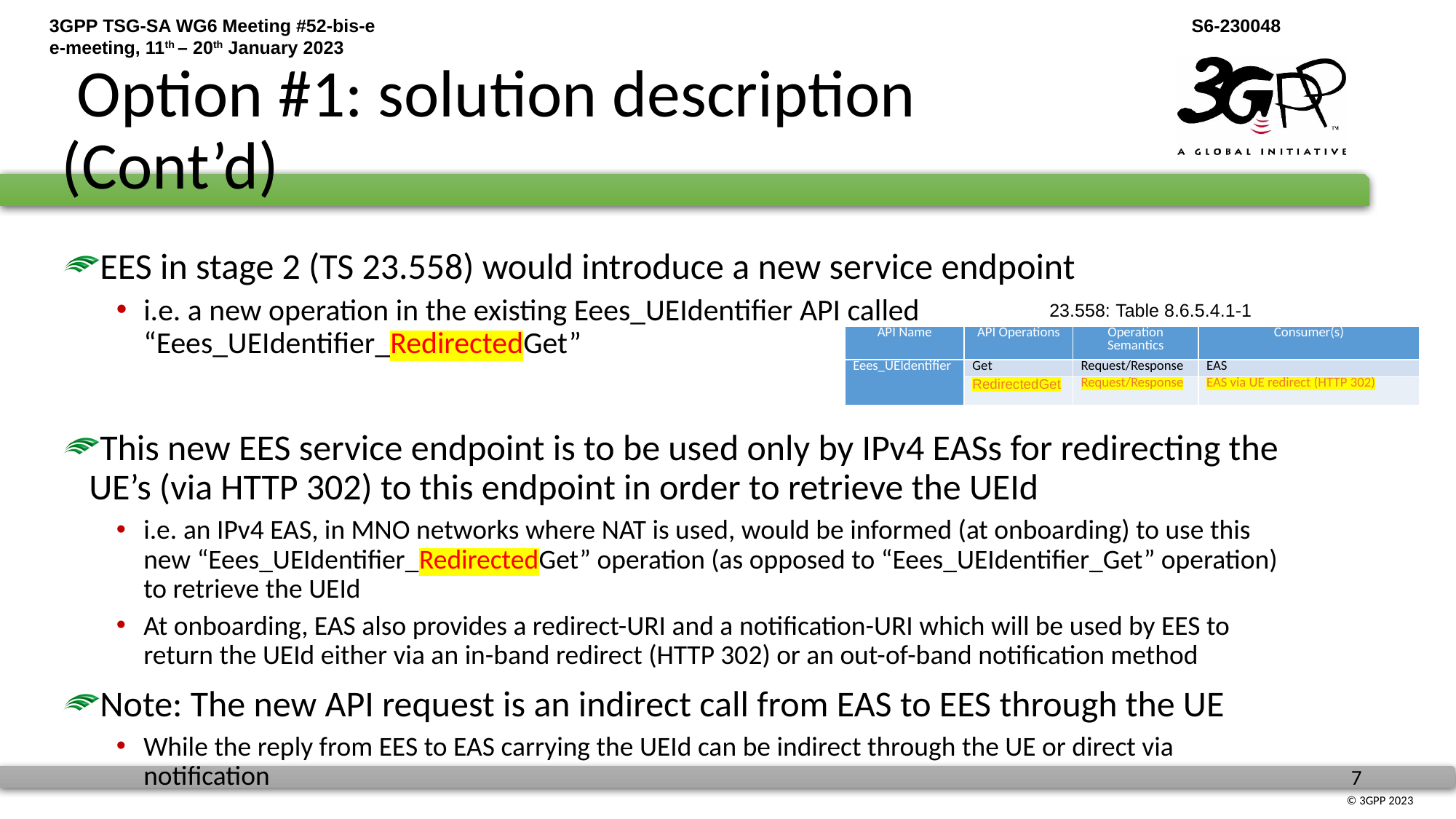

# Option #1: solution description (Cont’d)
EES in stage 2 (TS 23.558) would introduce a new service endpoint
i.e. a new operation in the existing Eees_UEIdentifier API called “Eees_UEIdentifier_RedirectedGet”

This new EES service endpoint is to be used only by IPv4 EASs for redirecting the UE’s (via HTTP 302) to this endpoint in order to retrieve the UEId
i.e. an IPv4 EAS, in MNO networks where NAT is used, would be informed (at onboarding) to use this new “Eees_UEIdentifier_RedirectedGet” operation (as opposed to “Eees_UEIdentifier_Get” operation) to retrieve the UEId
At onboarding, EAS also provides a redirect-URI and a notification-URI which will be used by EES to return the UEId either via an in-band redirect (HTTP 302) or an out-of-band notification method
Note: The new API request is an indirect call from EAS to EES through the UE
While the reply from EES to EAS carrying the UEId can be indirect through the UE or direct via notification

23.558: Table 8.6.5.4.1-1
| API Name | API Operations | Operation Semantics | Consumer(s) |
| --- | --- | --- | --- |
| Eees\_UEIdentifier | Get | Request/Response | EAS |
|  | RedirectedGet | Request/Response | EAS via UE redirect (HTTP 302) |